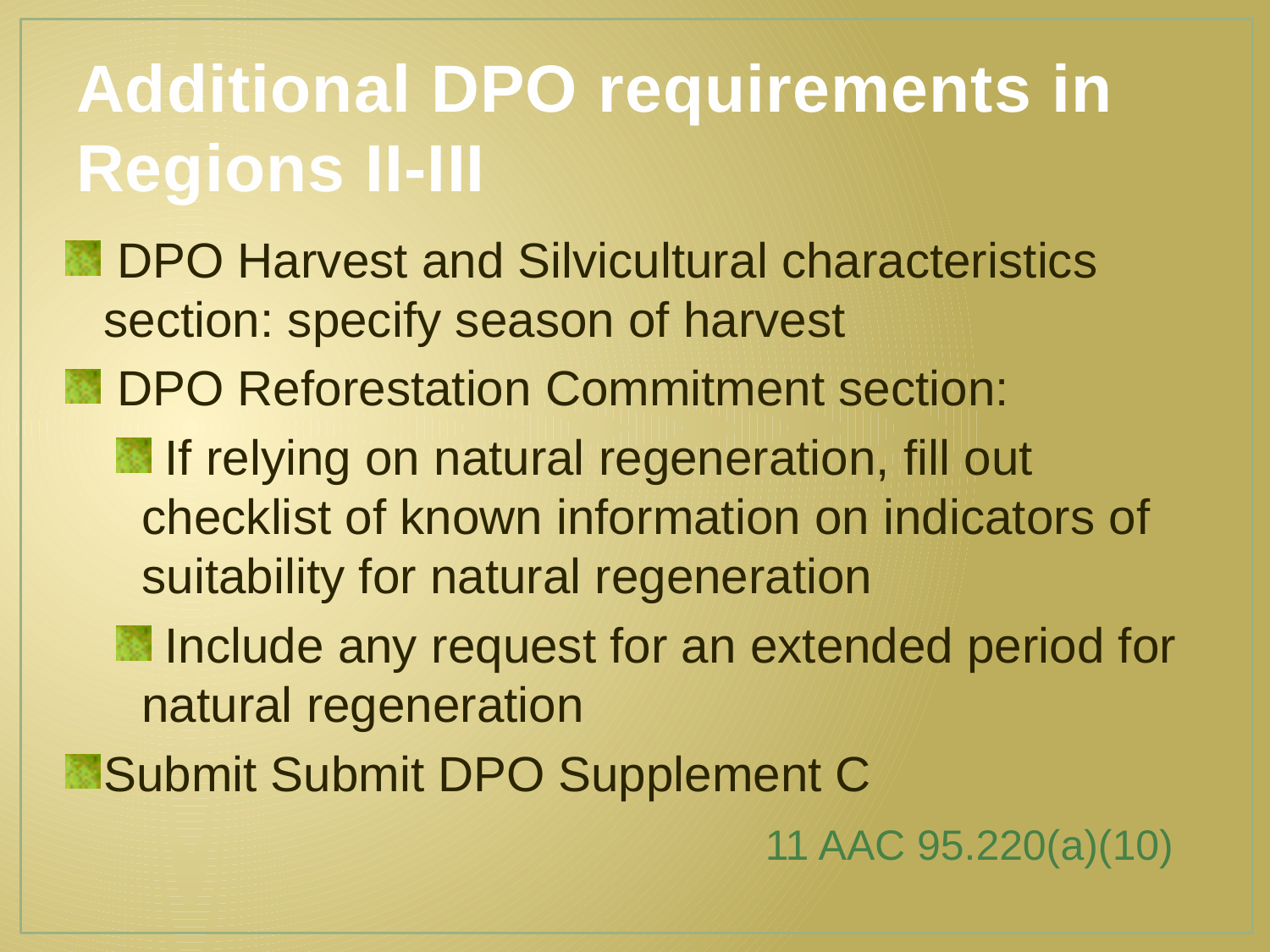

# Additional DPO requirements in Regions II-III
 DPO Harvest and Silvicultural characteristics section: specify season of harvest
 DPO Reforestation Commitment section:
 If relying on natural regeneration, fill out checklist of known information on indicators of suitability for natural regeneration
 Include any request for an extended period for natural regeneration
Submit Submit DPO Supplement C
					 11 AAC 95.220(a)(10)